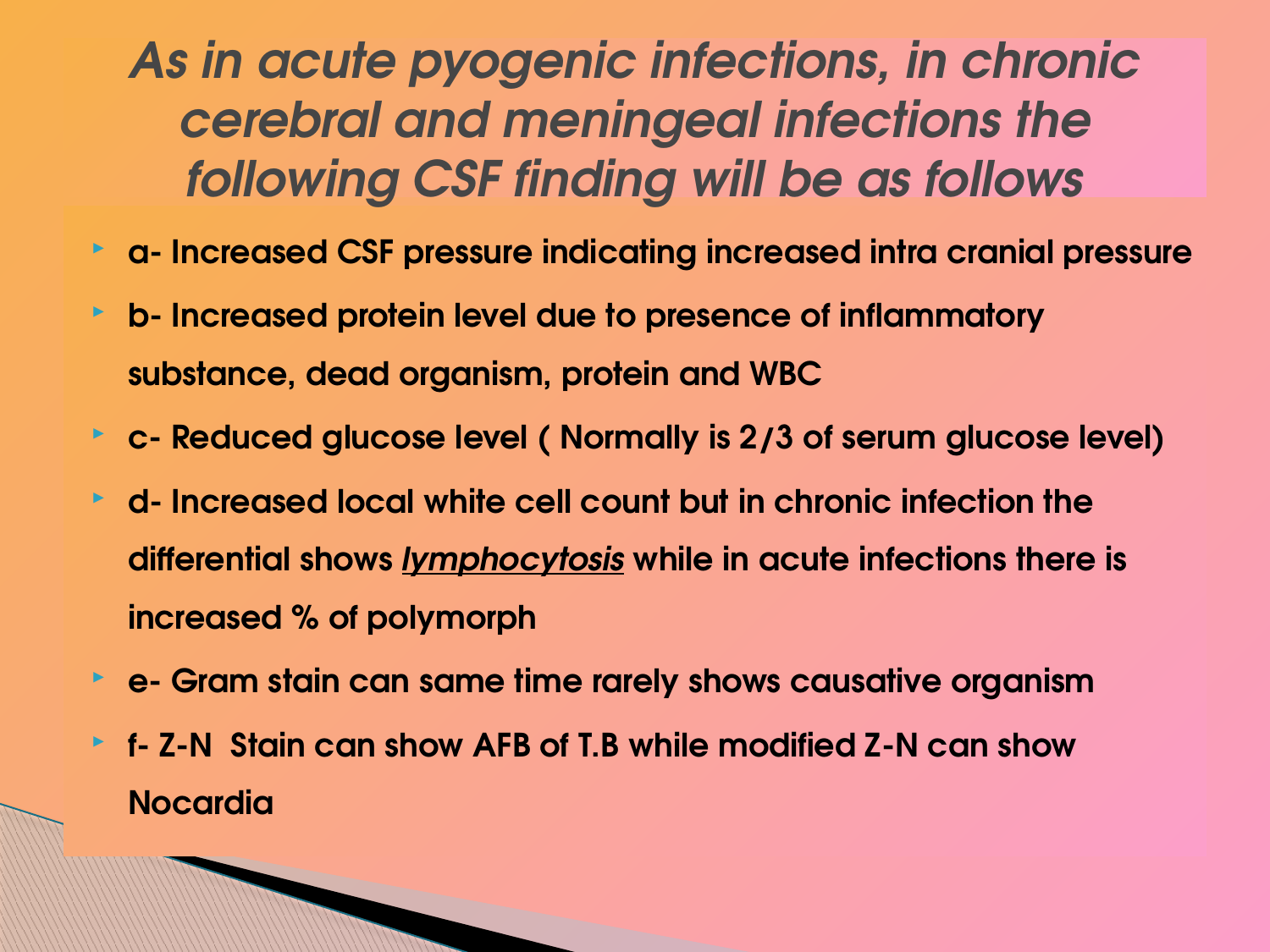

# As in acute pyogenic infections, in chronic cerebral and meningeal infections the following CSF finding will be as follows
a- Increased CSF pressure indicating increased intra cranial pressure
b- Increased protein level due to presence of inflammatory substance, dead organism, protein and WBC
c- Reduced glucose level ( Normally is 2/3 of serum glucose level)
d- Increased local white cell count but in chronic infection the differential shows lymphocytosis while in acute infections there is increased % of polymorph
e- Gram stain can same time rarely shows causative organism
f- Z-N  Stain can show AFB of T.B while modified Z-N can show Nocardia